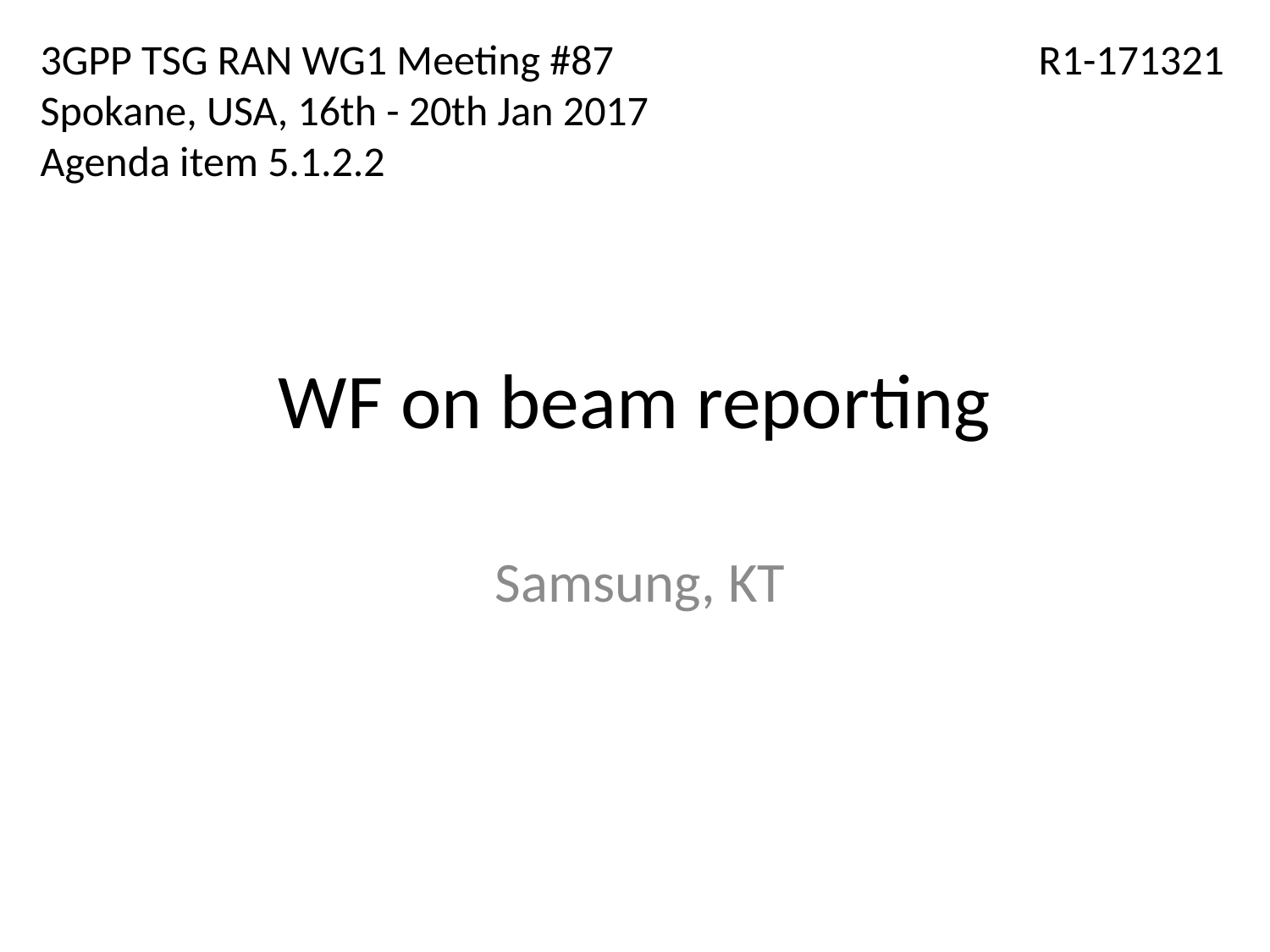

3GPP TSG RAN WG1 Meeting #87
Spokane, USA, 16th - 20th Jan 2017
Agenda item 5.1.2.2
R1-171321
# WF on beam reporting
Samsung, KT